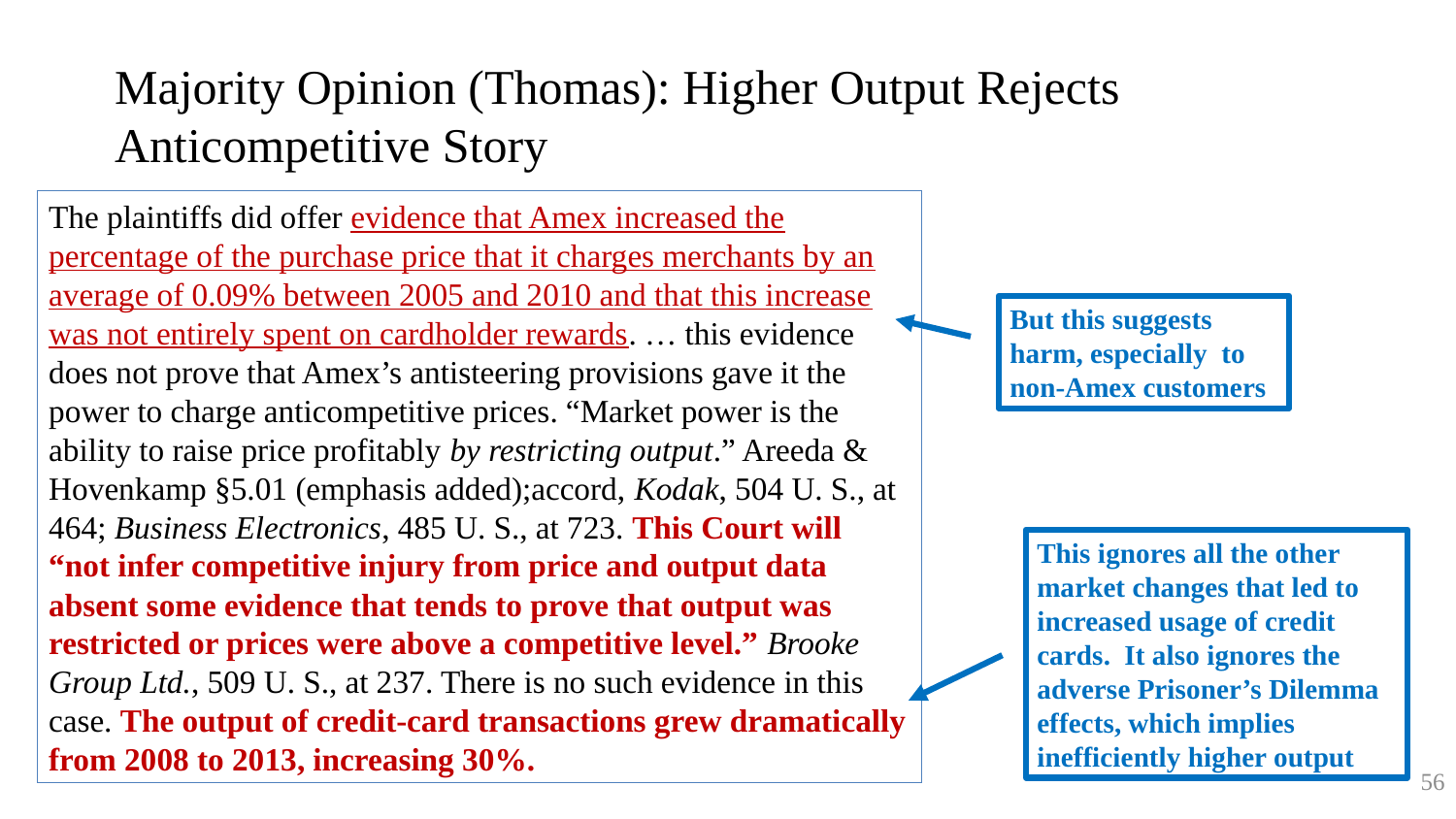

# Majority Opinion (Thomas): Higher Output Rejects Anticompetitive Story
The plaintiffs did offer evidence that Amex increased the percentage of the purchase price that it charges merchants by an average of 0.09% between 2005 and 2010 and that this increase was not entirely spent on cardholder rewards. … this evidence
does not prove that Amex’s antisteering provisions gave it the power to charge anticompetitive prices. “Market power is the ability to raise price profitably by restricting output.” Areeda & Hovenkamp §5.01 (emphasis added);accord, Kodak, 504 U. S., at 464; Business Electronics, 485 U. S., at 723. This Court will “not infer competitive injury from price and output data absent some evidence that tends to prove that output was restricted or prices were above a competitive level.” Brooke Group Ltd., 509 U. S., at 237. There is no such evidence in this case. The output of credit-card transactions grew dramatically from 2008 to 2013, increasing 30%.

But this suggests harm, especially  to non-Amex customers
This ignores all the other market changes that led to increased usage of credit cards.  It also ignores the adverse Prisoner’s Dilemma effects, which implies inefficiently higher output
56